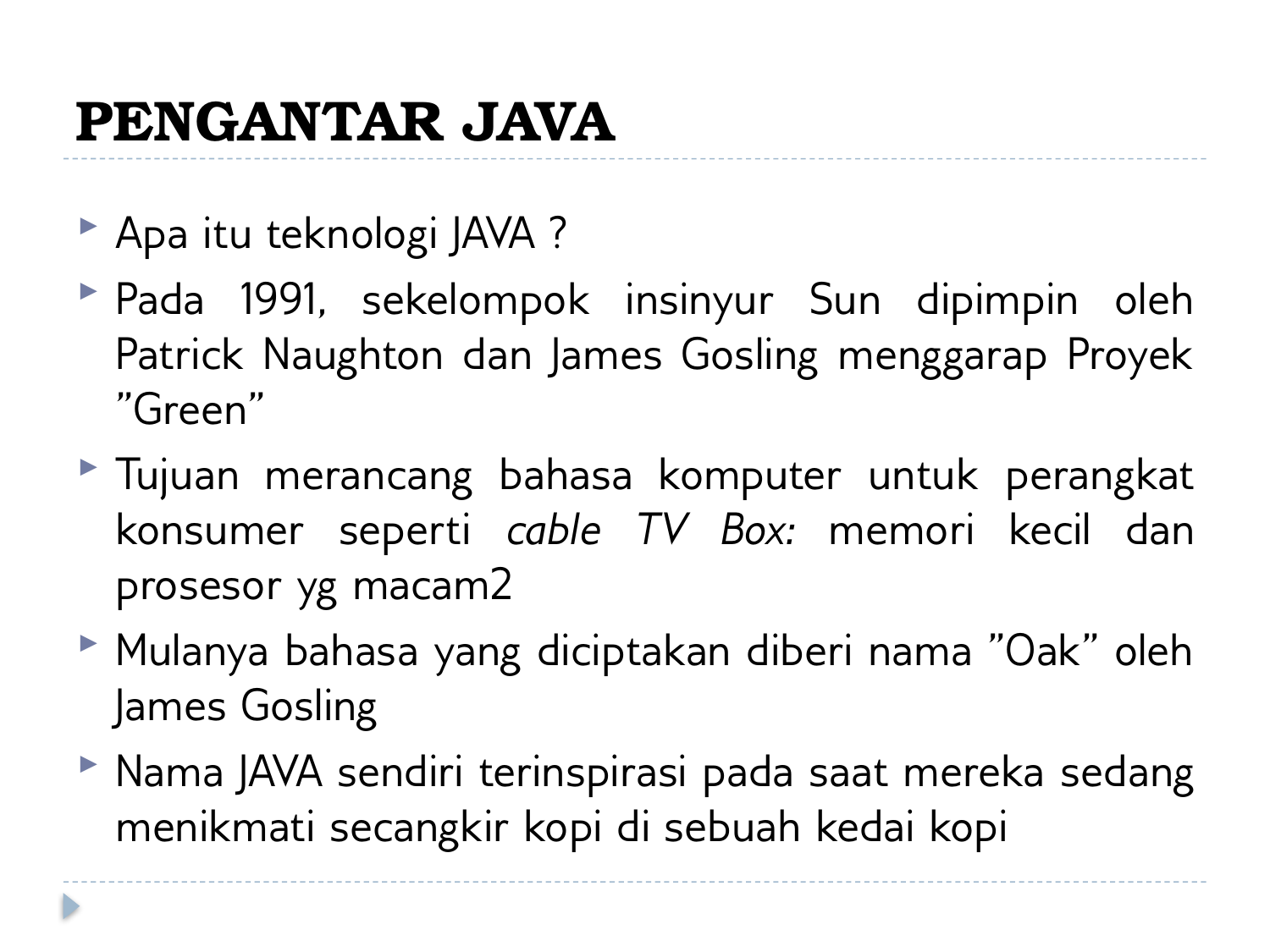

# PENGANTAR JAVA
Apa itu teknologi JAVA ?
Pada 1991, sekelompok insinyur Sun dipimpin oleh Patrick Naughton dan James Gosling menggarap Proyek ”Green”
Tujuan merancang bahasa komputer untuk perangkat konsumer seperti cable TV Box: memori kecil dan prosesor yg macam2
Mulanya bahasa yang diciptakan diberi nama ”Oak” oleh James Gosling
Nama JAVA sendiri terinspirasi pada saat mereka sedang menikmati secangkir kopi di sebuah kedai kopi